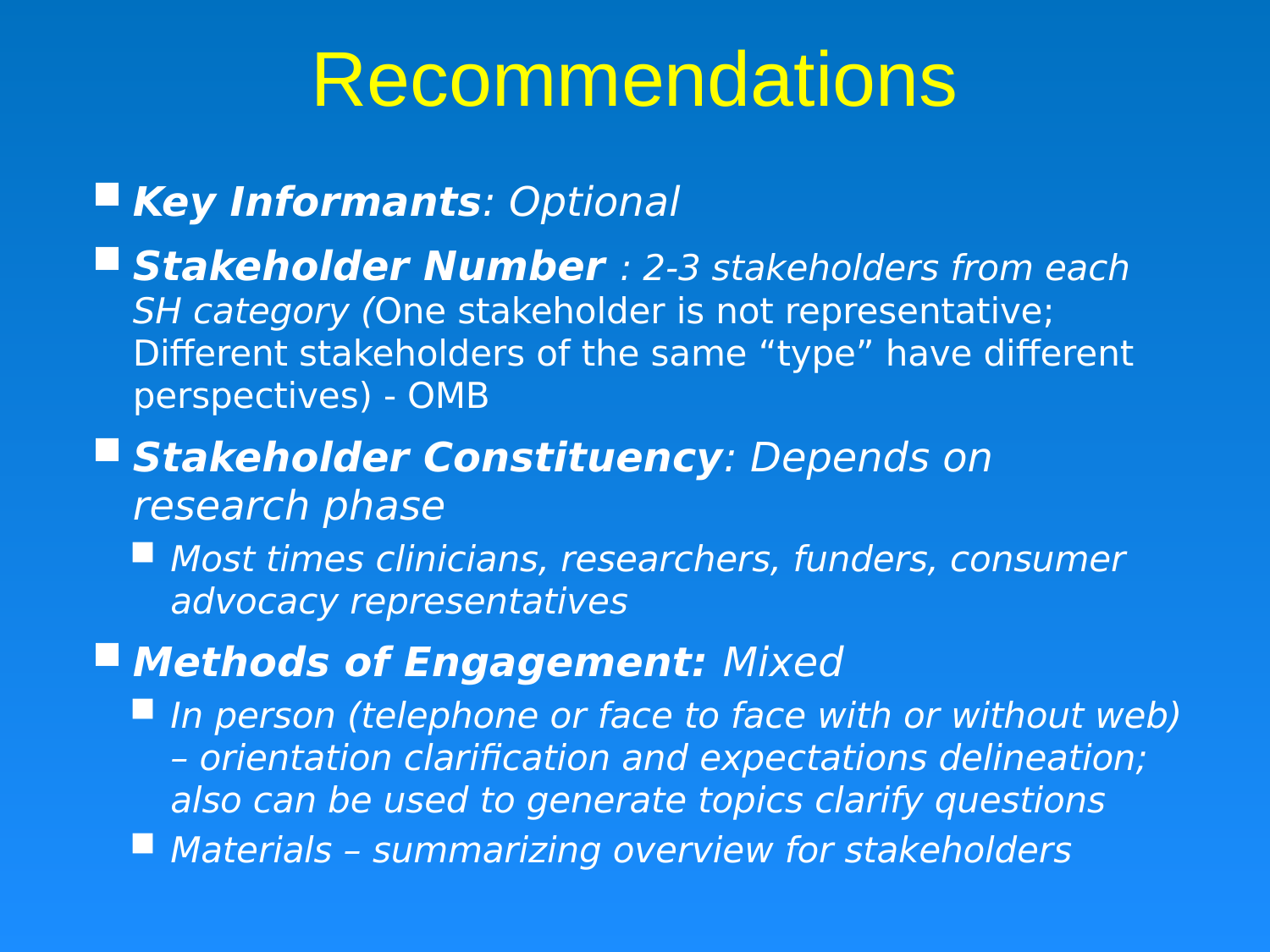

# Recommendations
Key Informants: Optional
Stakeholder Number : 2-3 stakeholders from each  SH category (One stakeholder is not representative; Different stakeholders of the same “type” have different perspectives) - OMB
Stakeholder Constituency: Depends on  research phase
Most times clinicians, researchers, funders, consumer advocacy representatives
Methods of Engagement: Mixed
In person (telephone or face to face with or without web) – orientation clarification and expectations delineation; also can be used to generate topics clarify questions
Materials – summarizing overview for stakeholders